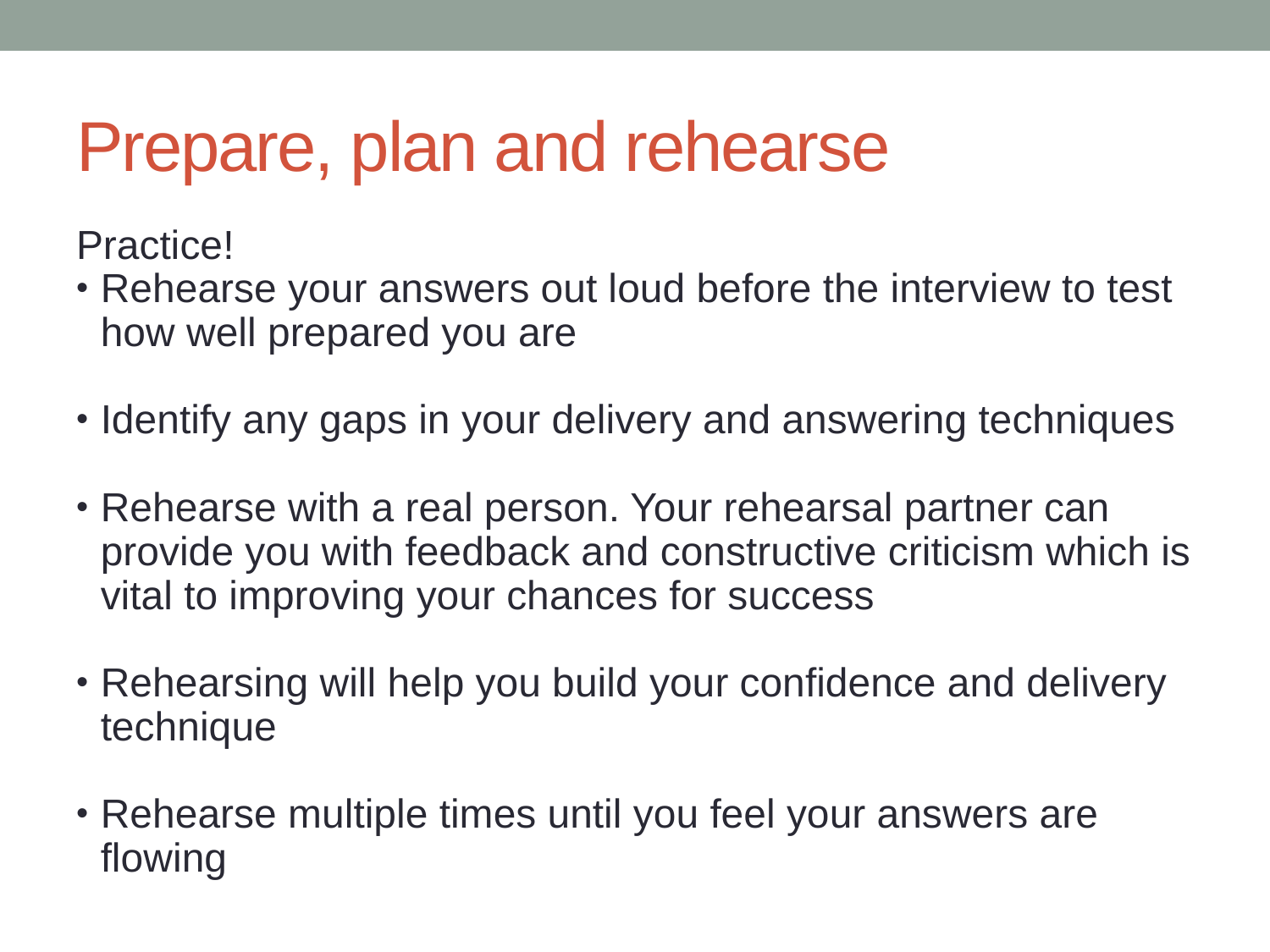

# Prepare, plan and rehearse
Practice!
Rehearse your answers out loud before the interview to test how well prepared you are

Identify any gaps in your delivery and answering techniques

Rehearse with a real person. Your rehearsal partner can provide you with feedback and constructive criticism which is vital to improving your chances for success

Rehearsing will help you build your confidence and delivery technique

Rehearse multiple times until you feel your answers are flowing